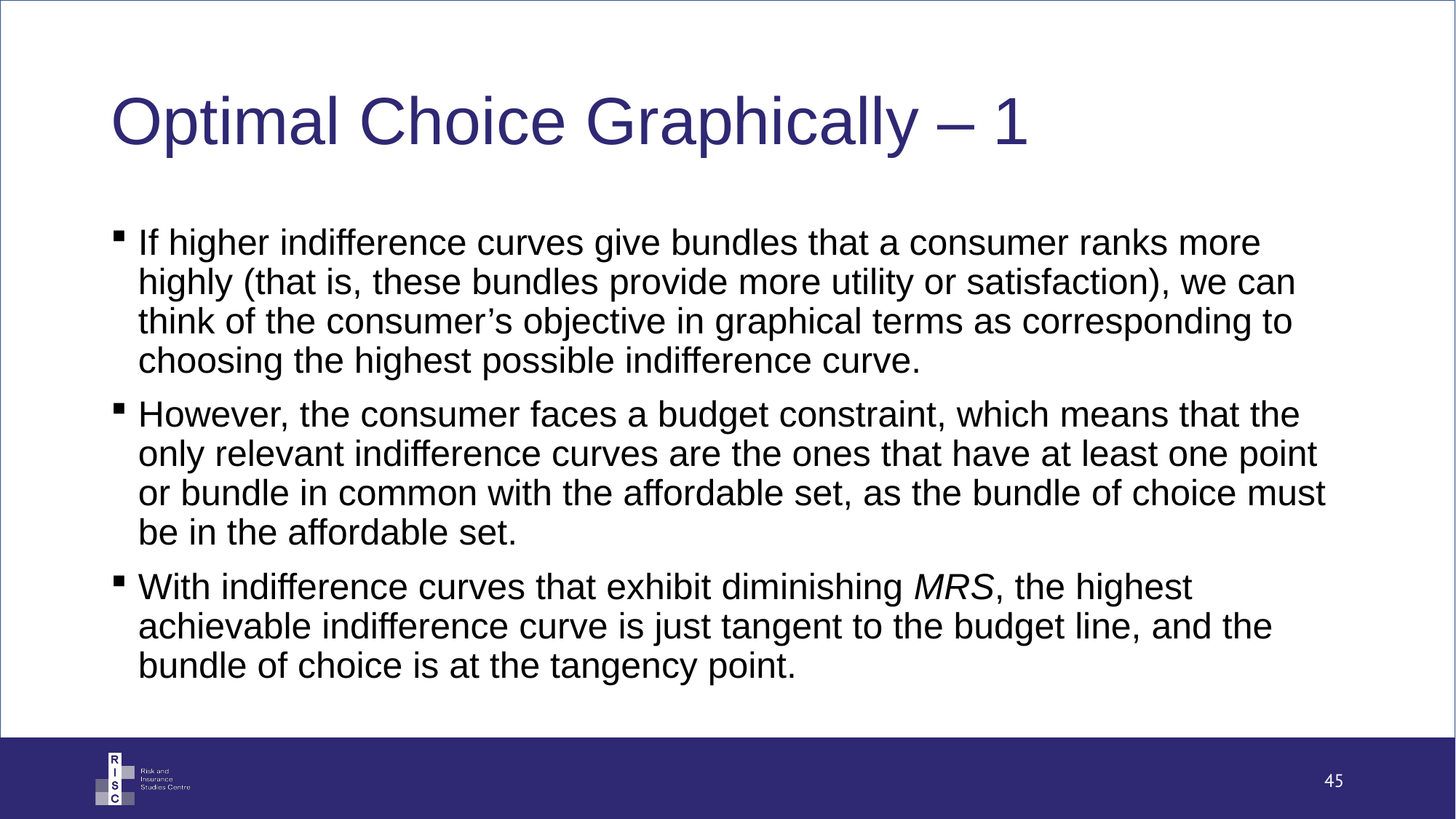

# Optimal Choice Graphically – 1
If higher indifference curves give bundles that a consumer ranks more highly (that is, these bundles provide more utility or satisfaction), we can think of the consumer’s objective in graphical terms as corresponding to choosing the highest possible indifference curve.
However, the consumer faces a budget constraint, which means that the only relevant indifference curves are the ones that have at least one point or bundle in common with the affordable set, as the bundle of choice must be in the affordable set.
With indifference curves that exhibit diminishing MRS, the highest achievable indifference curve is just tangent to the budget line, and the bundle of choice is at the tangency point.

45